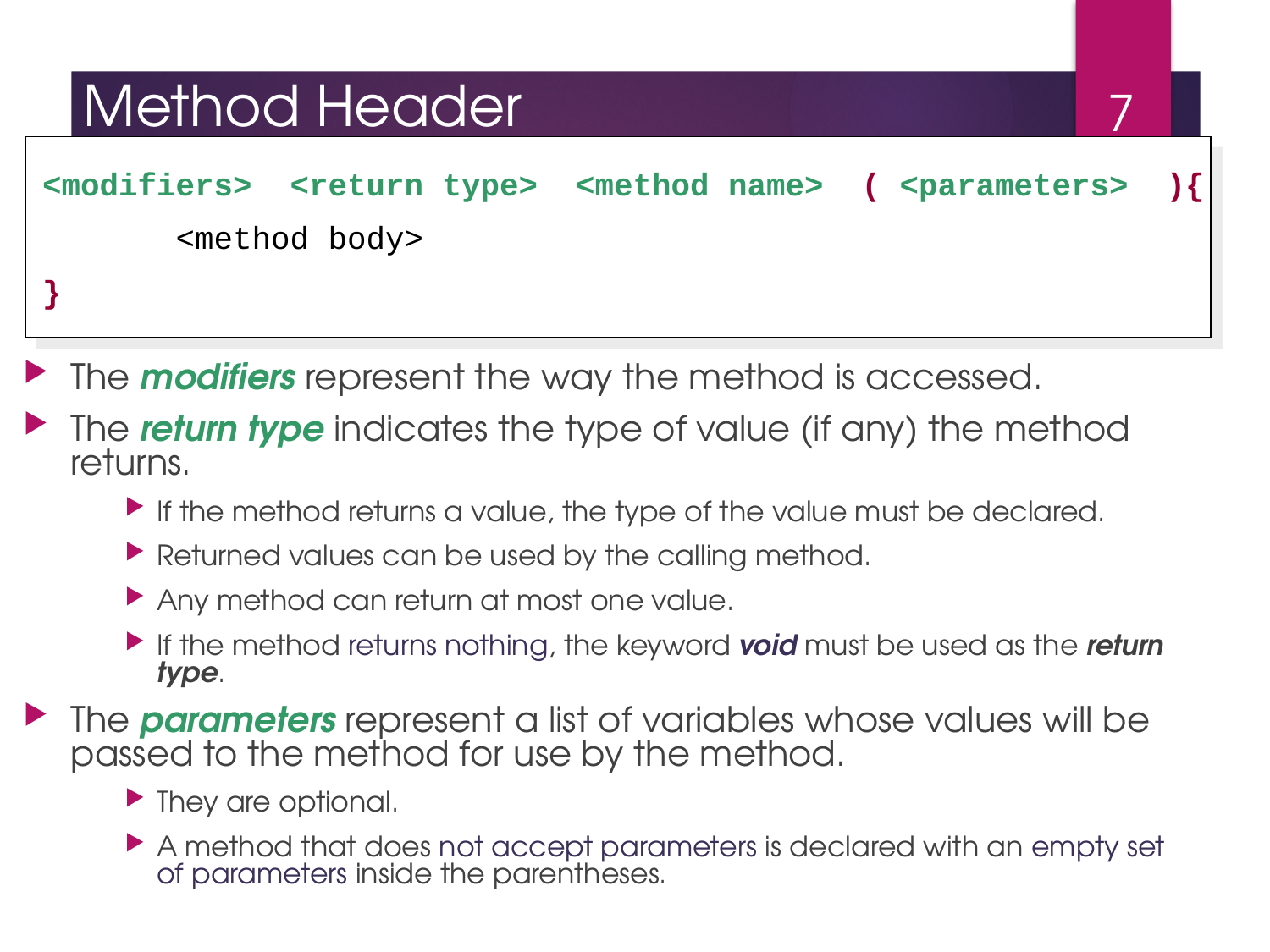

# Method Header
7

<modifiers>  <return type>  <method name>  ( <parameters>  ){
       <method body>
}
The modifiers represent the way the method is accessed.
The return type indicates the type of value (if any) the method returns.
If the method returns a value, the type of the value must be declared.
Returned values can be used by the calling method.
Any method can return at most one value.
If the method returns nothing, the keyword void must be used as the return type.
The parameters represent a list of variables whose values will be passed to the method for use by the method.
They are optional.
A method that does not accept parameters is declared with an empty set of parameters inside the parentheses.